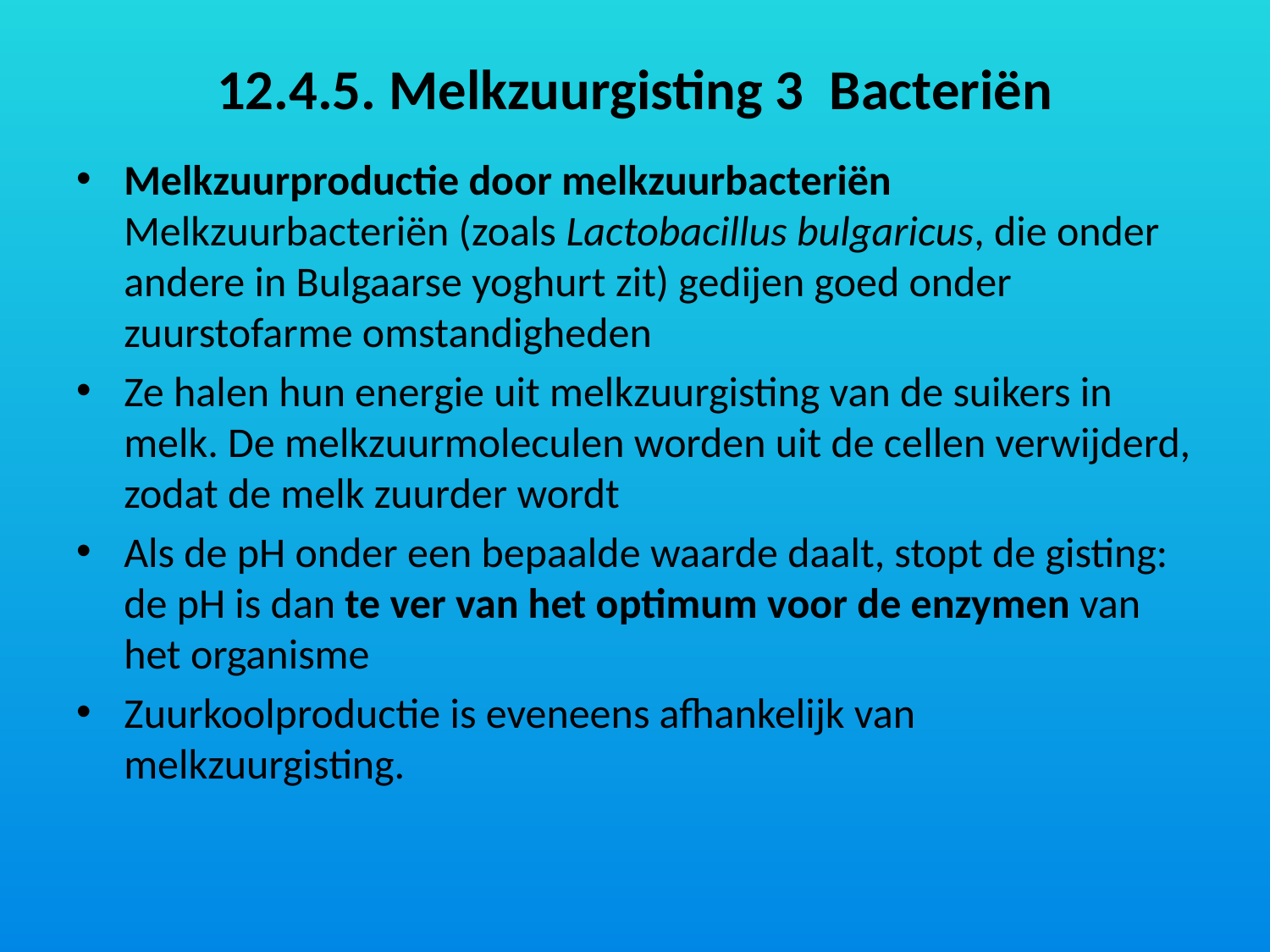

# 12.4.5. Melkzuurgisting 3  Bacteriën
Melkzuurproductie door melkzuurbacteriën
Melkzuurbacteriën (zoals Lactobacillus bulgaricus, die onder andere in Bulgaarse yoghurt zit) gedijen goed onder zuurstofarme omstandigheden
Ze halen hun energie uit melkzuurgisting van de suikers in melk. De melkzuurmoleculen worden uit de cellen verwijderd, zodat de melk zuurder wordt
Als de pH onder een bepaalde waarde daalt, stopt de gisting: de pH is dan te ver van het optimum voor de enzymen van het organisme
Zuurkoolproductie is eveneens afhankelijk van melkzuurgisting.